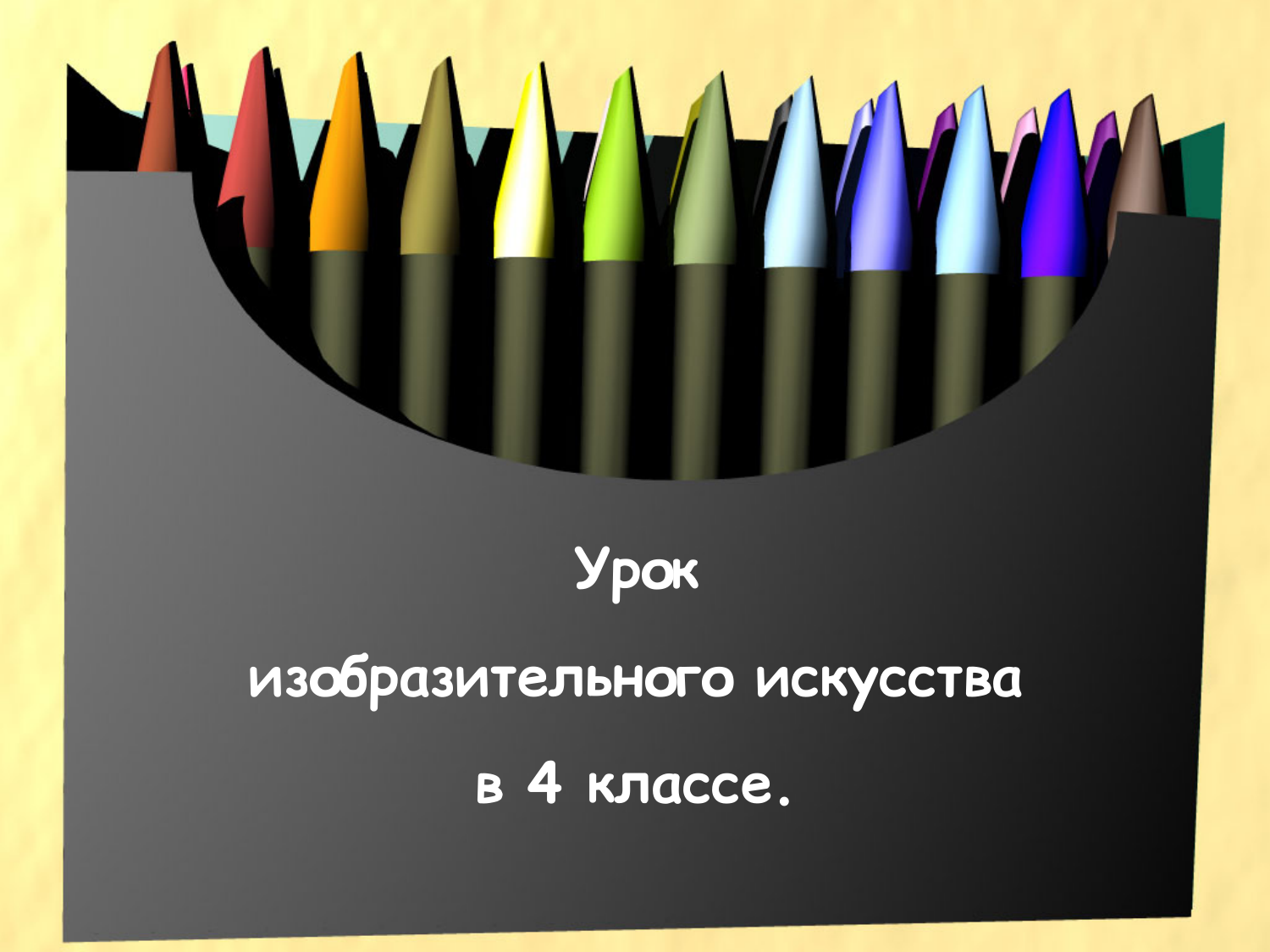

#
Урок
 изобразительного искусства
в 4 классе.